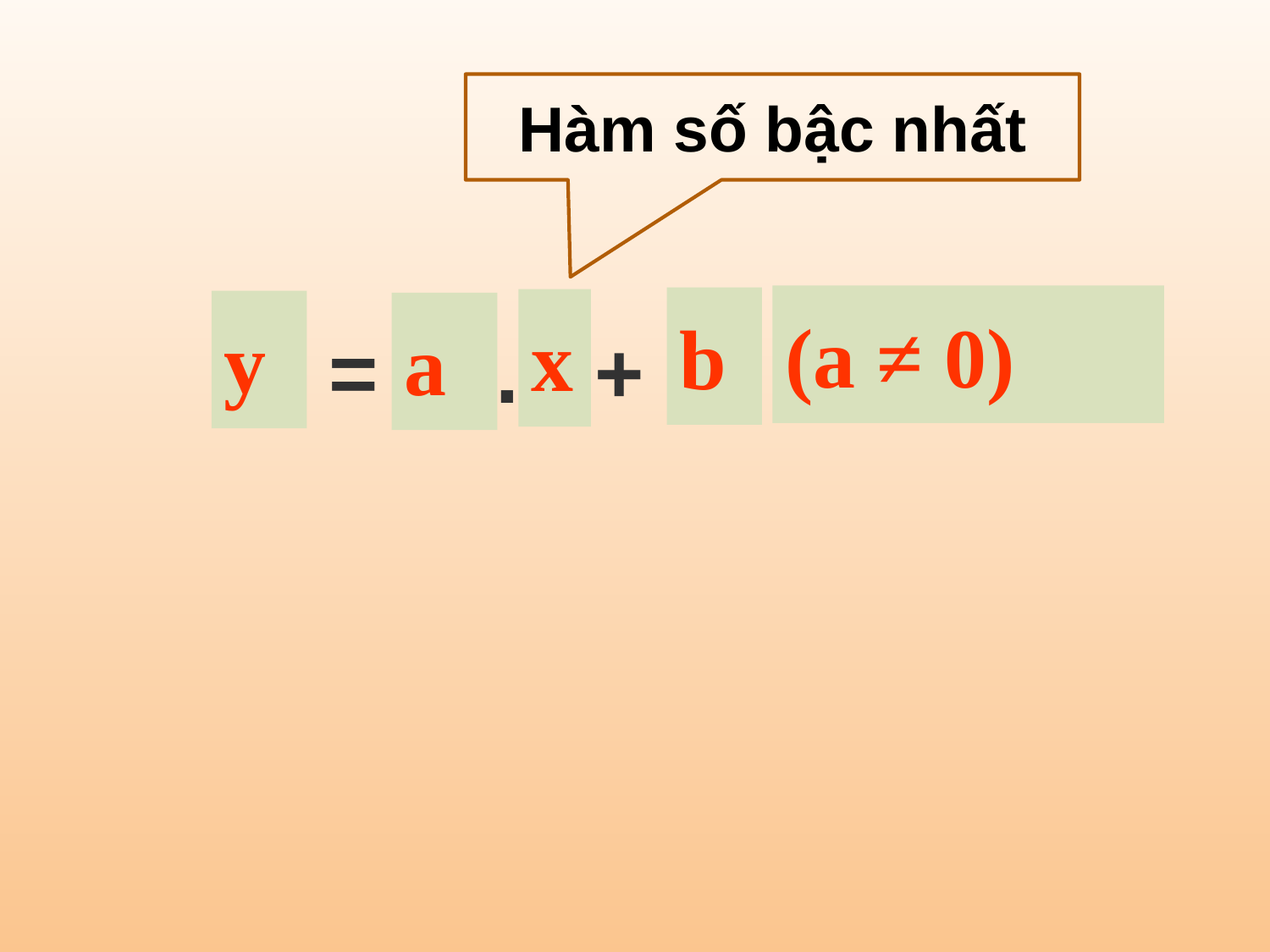

Hàm số bậc nhất
(a ≠ 0)
b
x
y
a
s = 50.t  + 8